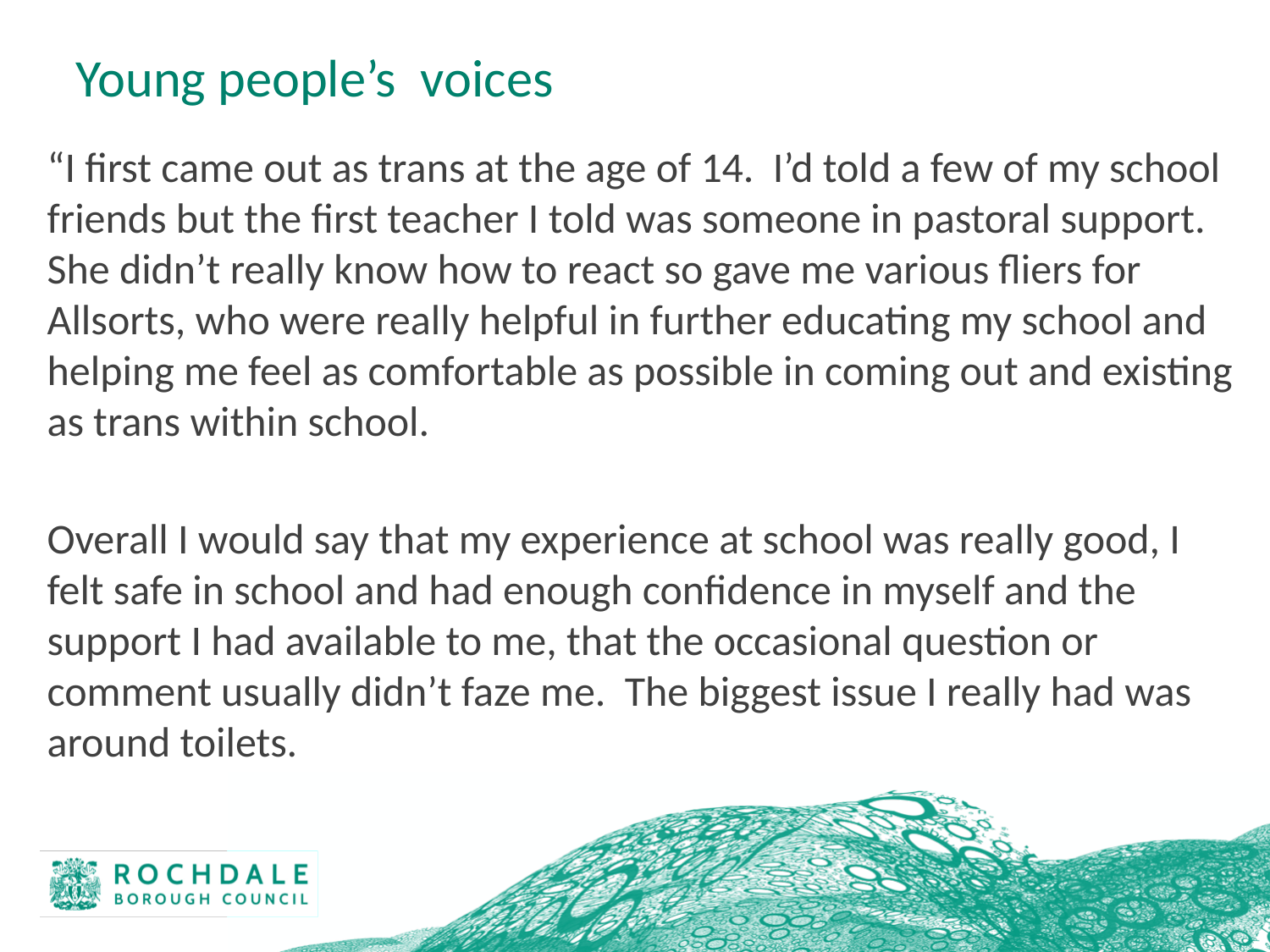

# Young people’s  voices
“I first came out as trans at the age of 14.  I’d told a few of my school friends but the first teacher I told was someone in pastoral support.  She didn’t really know how to react so gave me various fliers for Allsorts, who were really helpful in further educating my school and helping me feel as comfortable as possible in coming out and existing as trans within school.

Overall I would say that my experience at school was really good, I felt safe in school and had enough confidence in myself and the support I had available to me, that the occasional question or comment usually didn’t faze me.  The biggest issue I really had was around toilets.